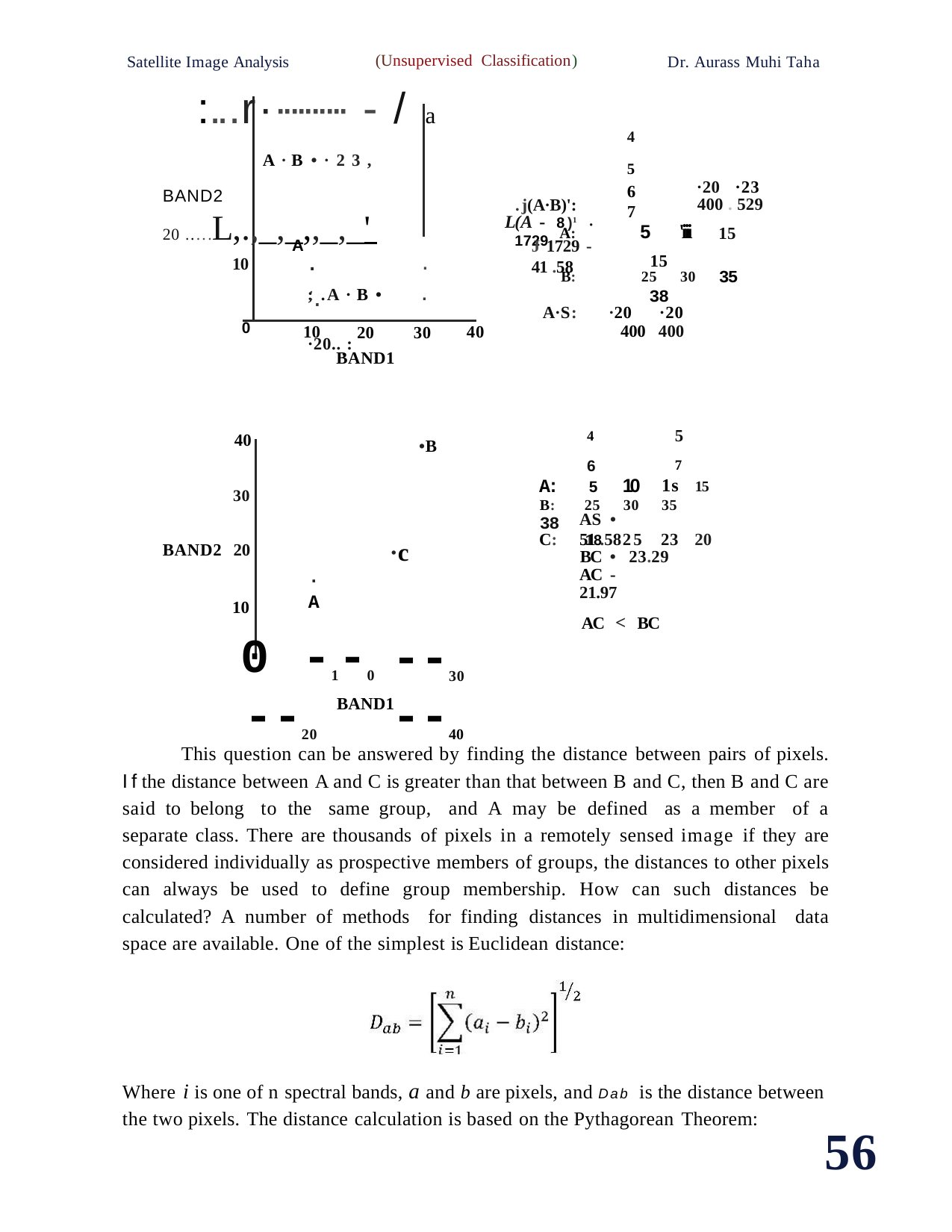

(Unsupervised  Classification)
Satellite Image Analysis
Dr. Aurass Muhi Taha
:...r··········· - / a

4	5	6	7
A:	5	'iii	15	15
B:	25	30	35	38
A·S:	·20	·20
400   400
A ·B  •·23,
·20   ·23
BAND2  20 .....L,.,_,_,,_,_'
400 . 529
.j(A·B)':
L
(A  - 8)1  •  1729
J1729 - 41 .58
A
.
.
10
;..A ·B  • ·20...:
.
:
0

10
40
20
BAND1
30
4	5	6	7
A:	5	10	1s   15
B:	25	30	35	38
C:	18	25	23   20
40
•B

30
AS  • 51 .58
BC  • 23.29
AC  -  21.97

AC   <  BC
·c
BAND2  20
·A
10

0 -1-0  --20
--30   --40
BAND1

This question can be answered by finding the distance between pairs of pixels. Ifthe distance between A and C is greater than that between B and C, then B and C are said to belong  to the  same group,  and A may be defined  as a member  of a separate class. There are thousands of pixels in a remotely sensed image if they are considered individually as prospective members of groups, the distances to other pixels can always be used to define group membership. How can such distances be calculated? A number of methods  for finding distances in multidimensional  data space are available. One of the simplest is Euclidean distance:

Where i is one of n spectral bands, a and b are pixels, and Dab  is the distance between
the two pixels. The distance calculation is based on the Pythagorean Theorem:
56